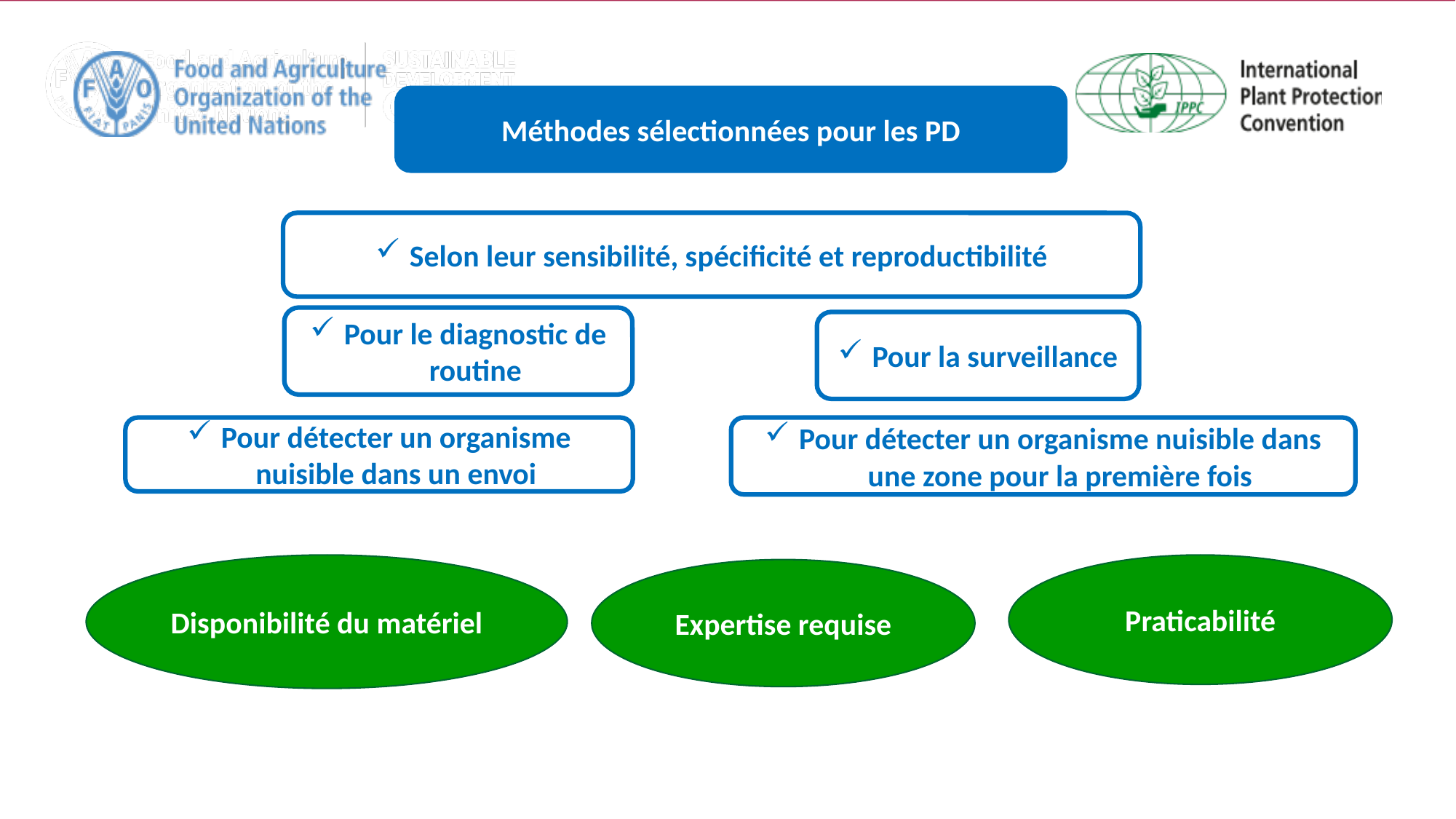

Méthodes sélectionnées pour les PD
Selon leur sensibilité, spécificité et reproductibilité
Pour le diagnostic de routine
Pour la surveillance
Pour détecter un organisme nuisible dans un envoi
Pour détecter un organisme nuisible dans une zone pour la première fois
Disponibilité du matériel
Praticabilité
Expertise requise